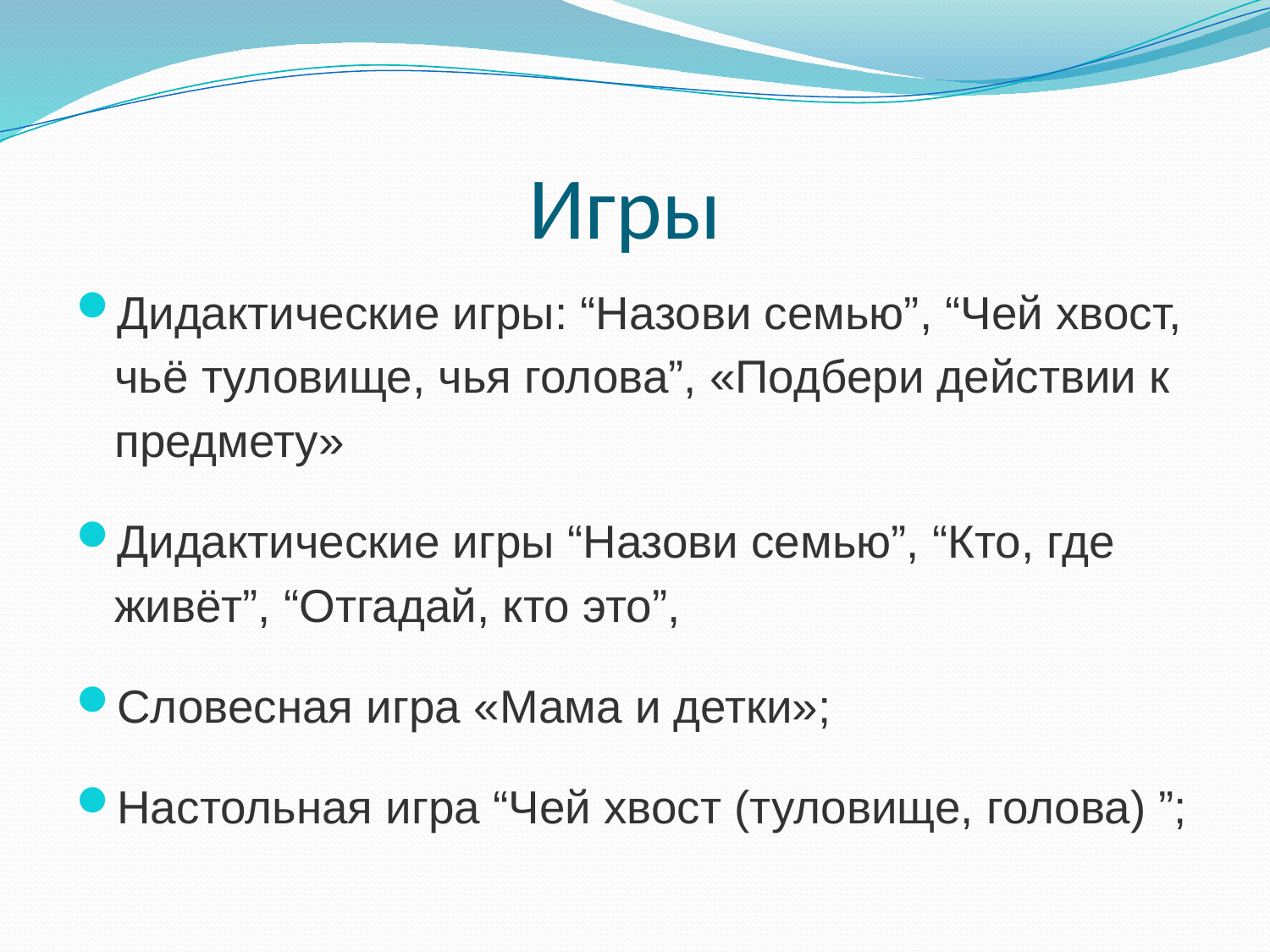

# Игры
Дидактические игры: “Назови семью”, “Чей хвост, чьё туловище, чья голова”, «Подбери действии к предмету»
Дидактические игры “Назови семью”, “Кто, где живёт”, “Отгадай, кто это”,
Словесная игра «Мама и детки»;
Настольная игра “Чей хвост (туловище, голова) ”;